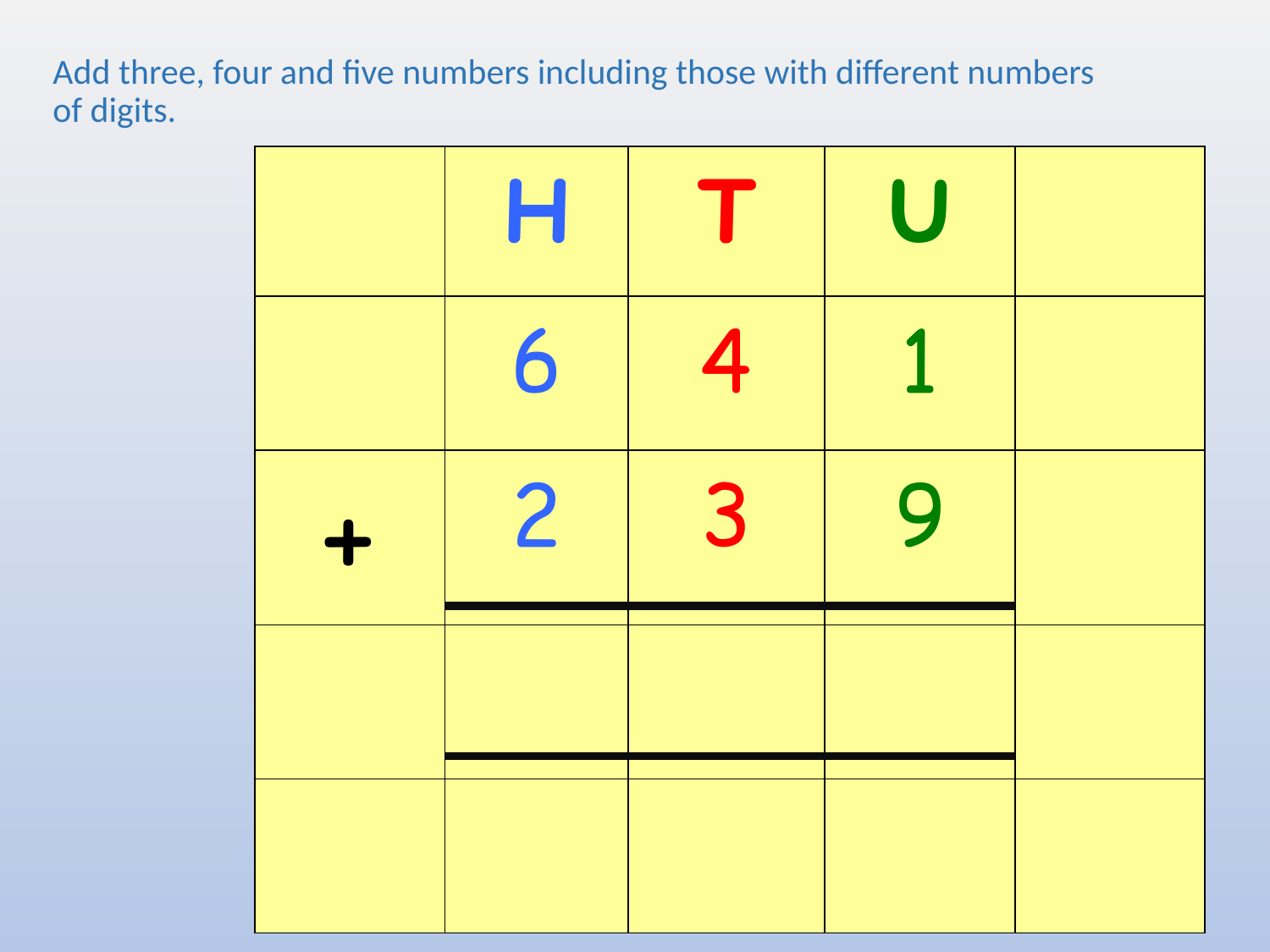

# Add three, four and five numbers including those with different numbers of digits.
|  | H | T | U |  |
| --- | --- | --- | --- | --- |
|  | 6 | 4 | 1 |  |
| + | 2 | 3 | 9 |  |
|  |  |  |  |  |
|  |  |  |  |  |